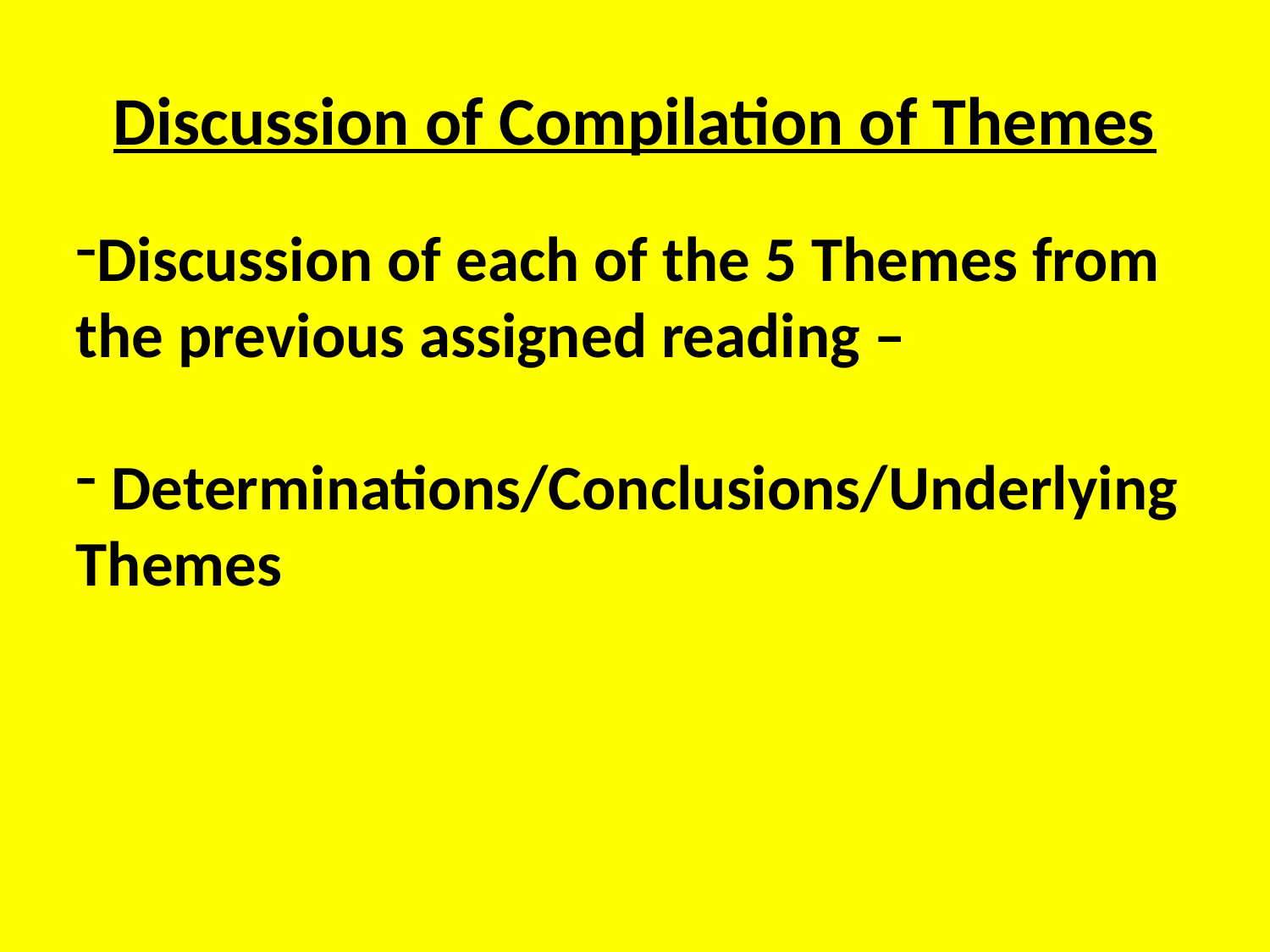

# Discussion of Compilation of Themes
Discussion of each of the 5 Themes from the previous assigned reading –

 Determinations/Conclusions/Underlying Themes